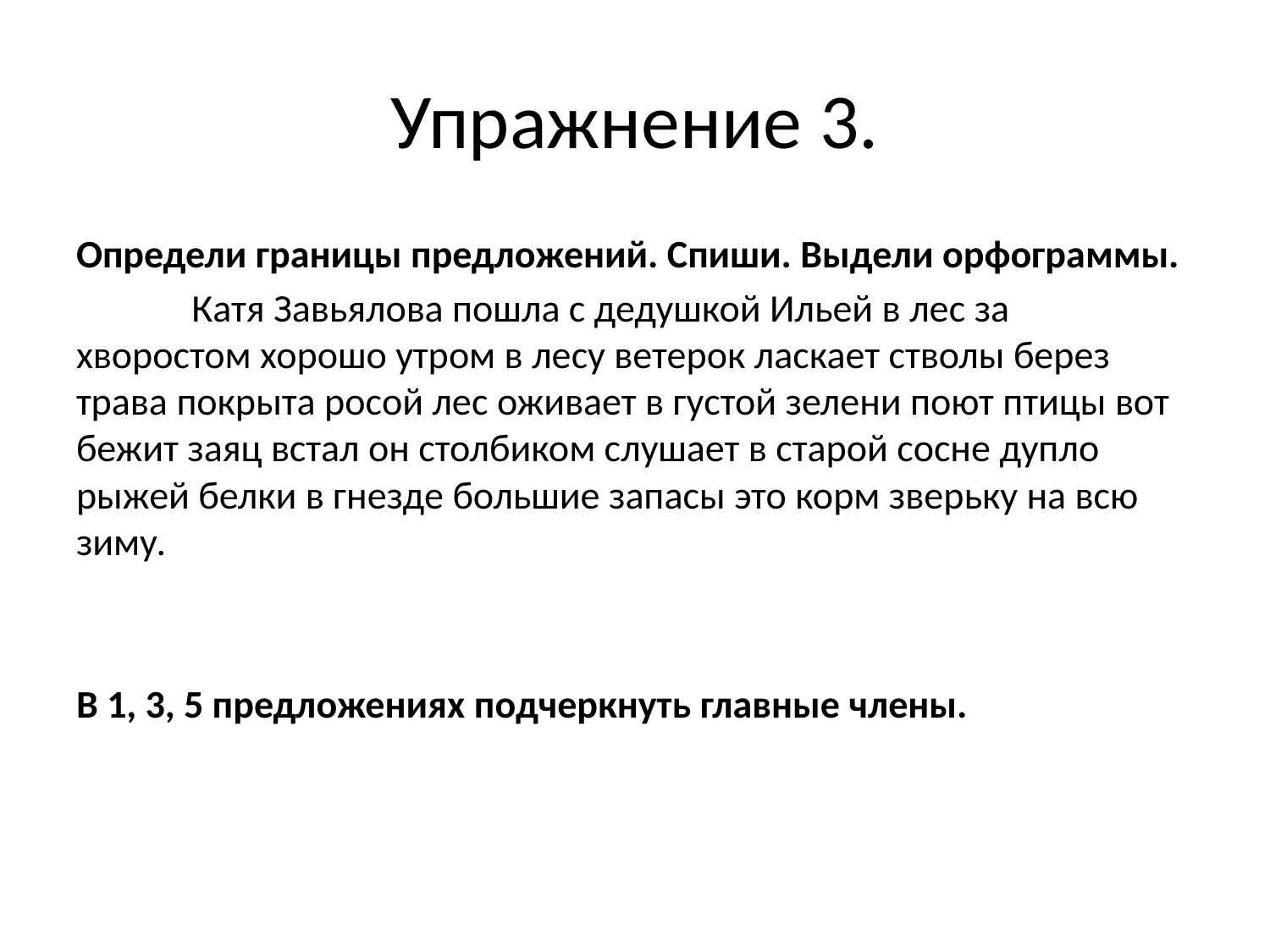

# Упражнение 3.
Определи границы предложений. Спиши. Выдели орфограммы.
             Катя Завьялова пошла с дедушкой Ильей в лес за хворостом хорошо утром в лесу ветерок ласкает стволы берез трава покрыта росой лес оживает в густой зелени поют птицы вот бежит заяц встал он столбиком слушает в старой сосне дупло рыжей белки в гнезде большие запасы это корм зверьку на всю зиму.

В 1, 3, 5 предложениях подчеркнуть главные члены.